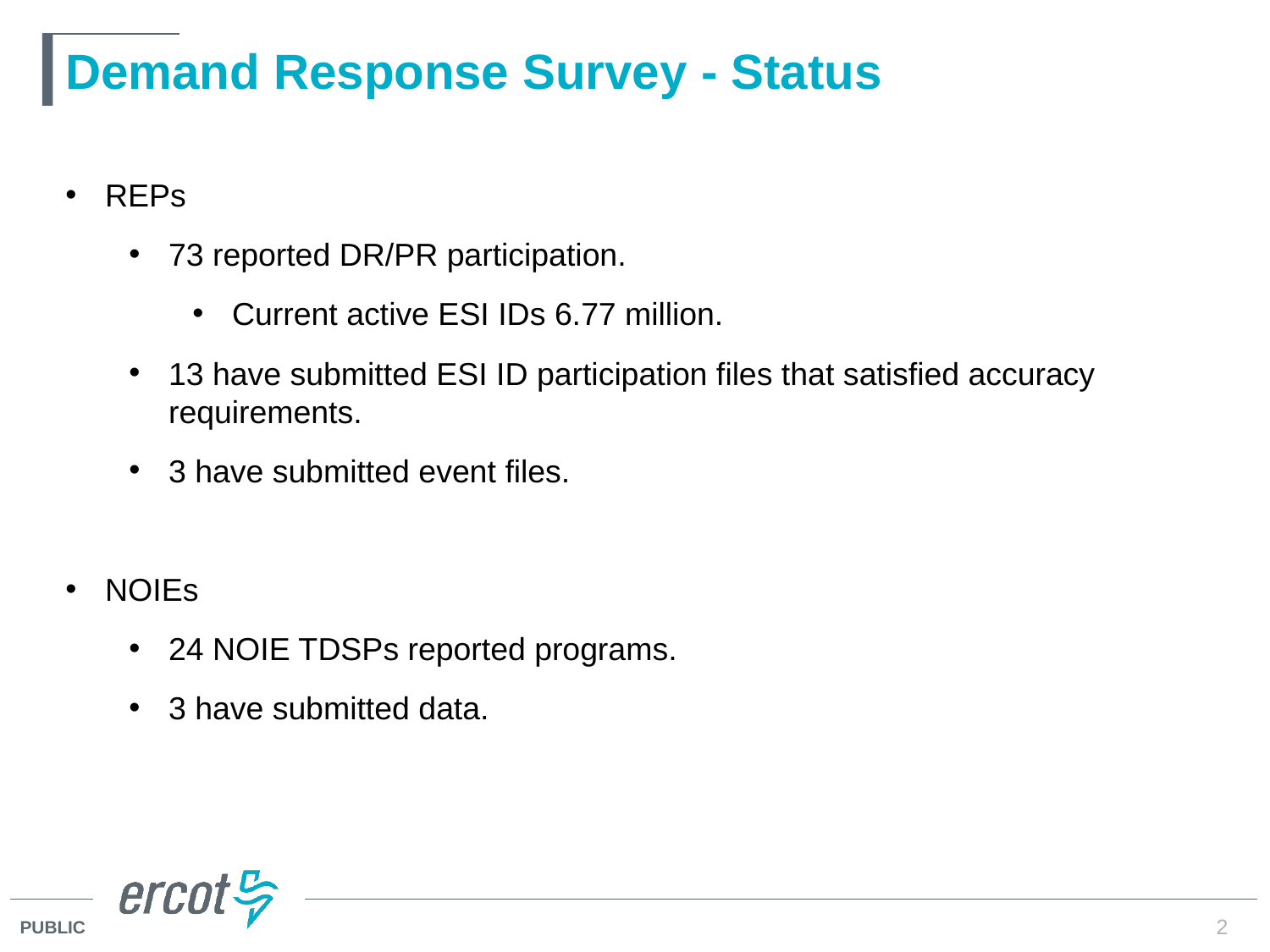

# Demand Response Survey - Status
REPs
73 reported DR/PR participation.
Current active ESI IDs 6.77 million.
13 have submitted ESI ID participation files that satisfied accuracy requirements.
3 have submitted event files.

NOIEs
24 NOIE TDSPs reported programs.
3 have submitted data.

2